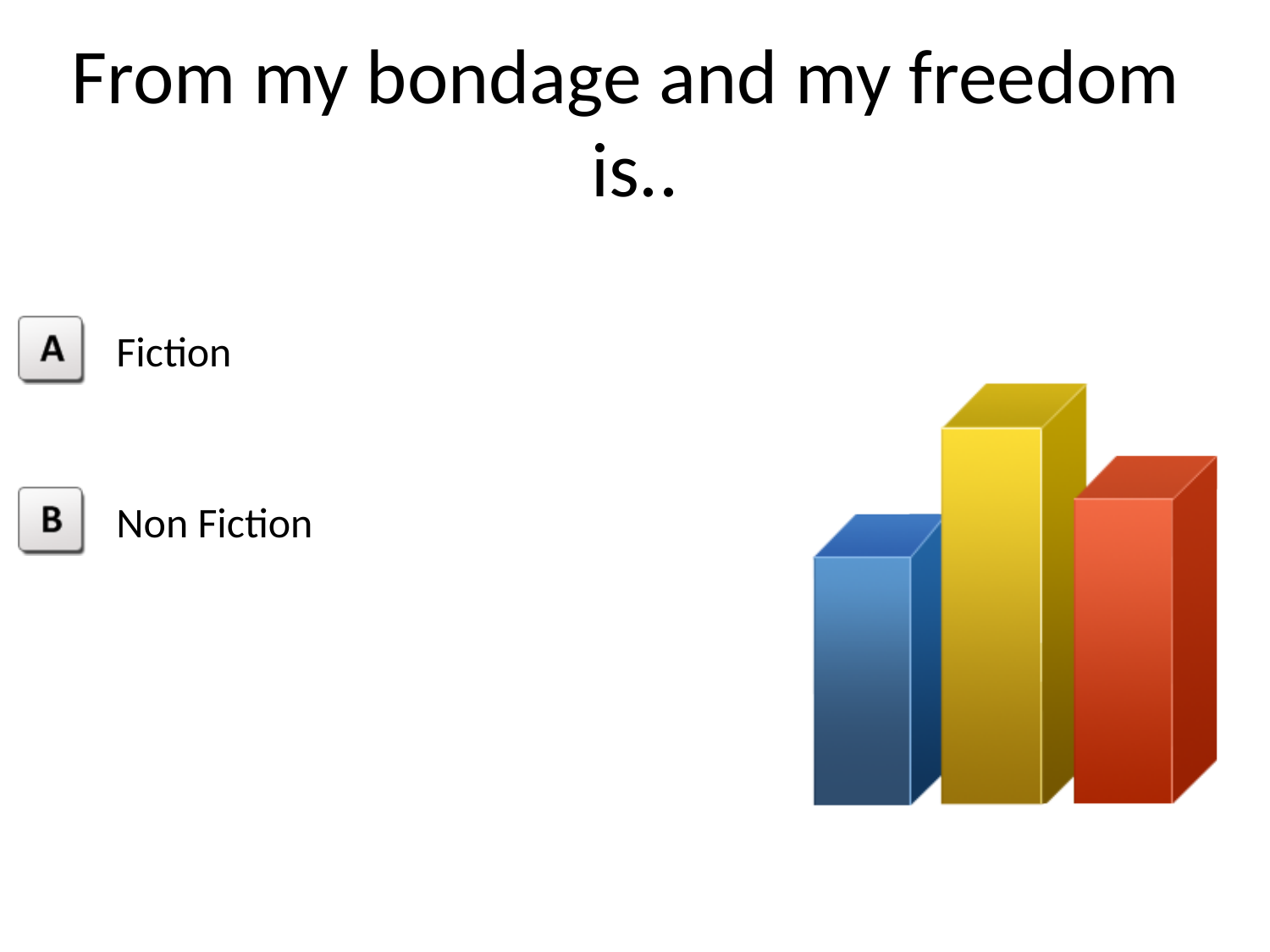

From my bondage and my freedom  is..
Fiction
Non Fiction